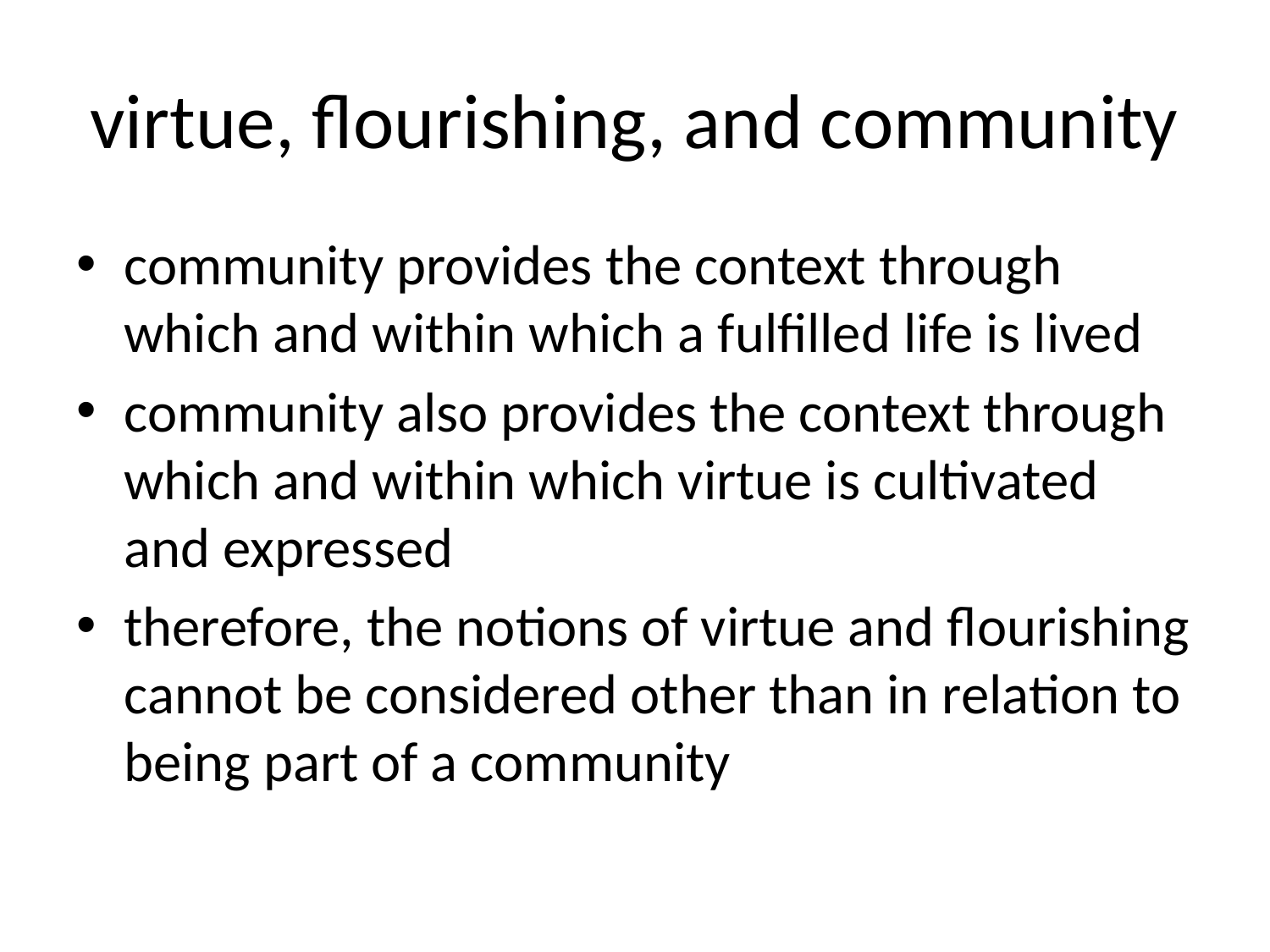

# virtue, flourishing, and community
community provides the context through which and within which a fulfilled life is lived
community also provides the context through which and within which virtue is cultivated and expressed
therefore, the notions of virtue and flourishing cannot be considered other than in relation to being part of a community